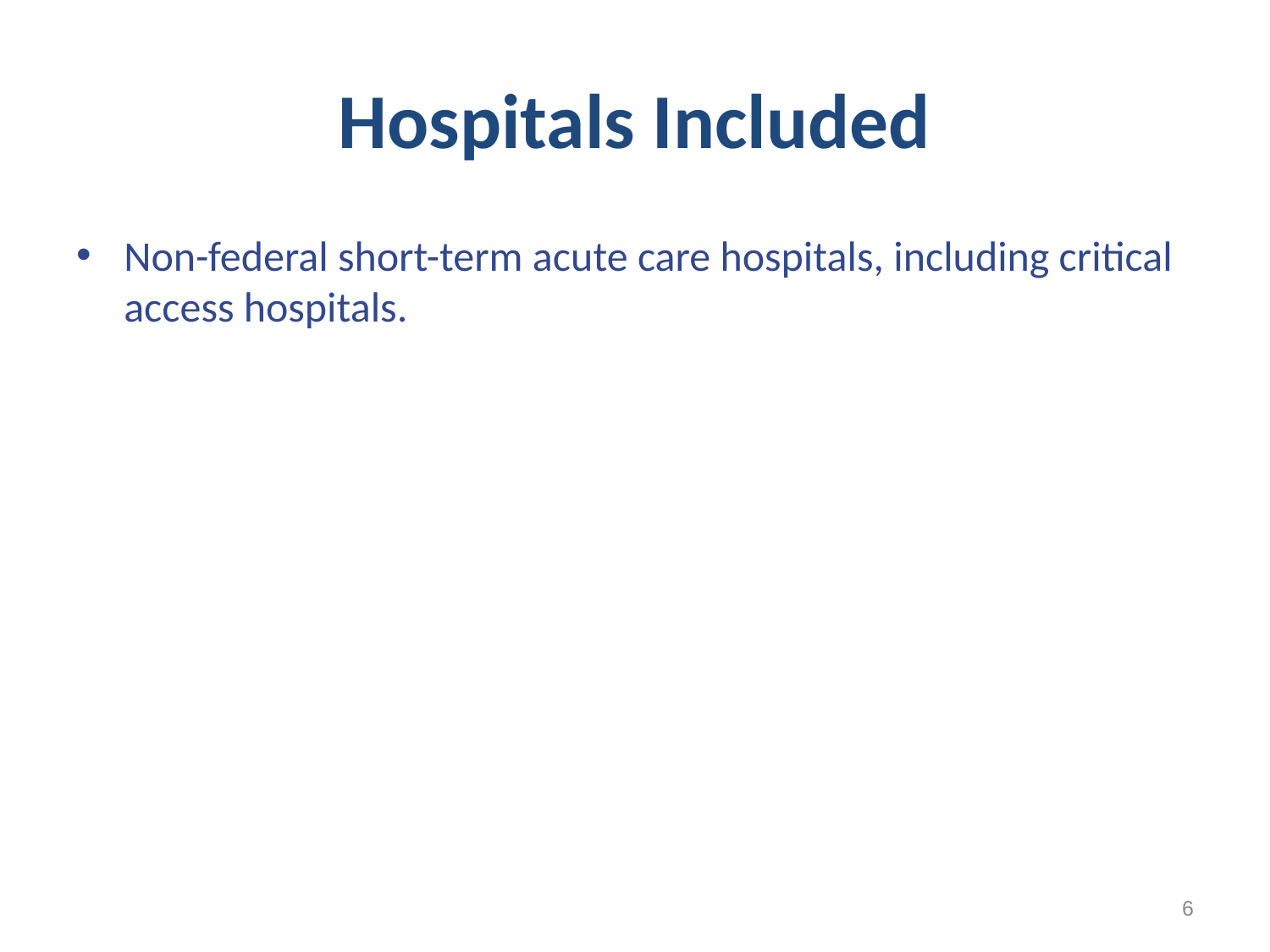

# Hospitals Included
Non-federal short-term acute care hospitals, including critical access hospitals.
6